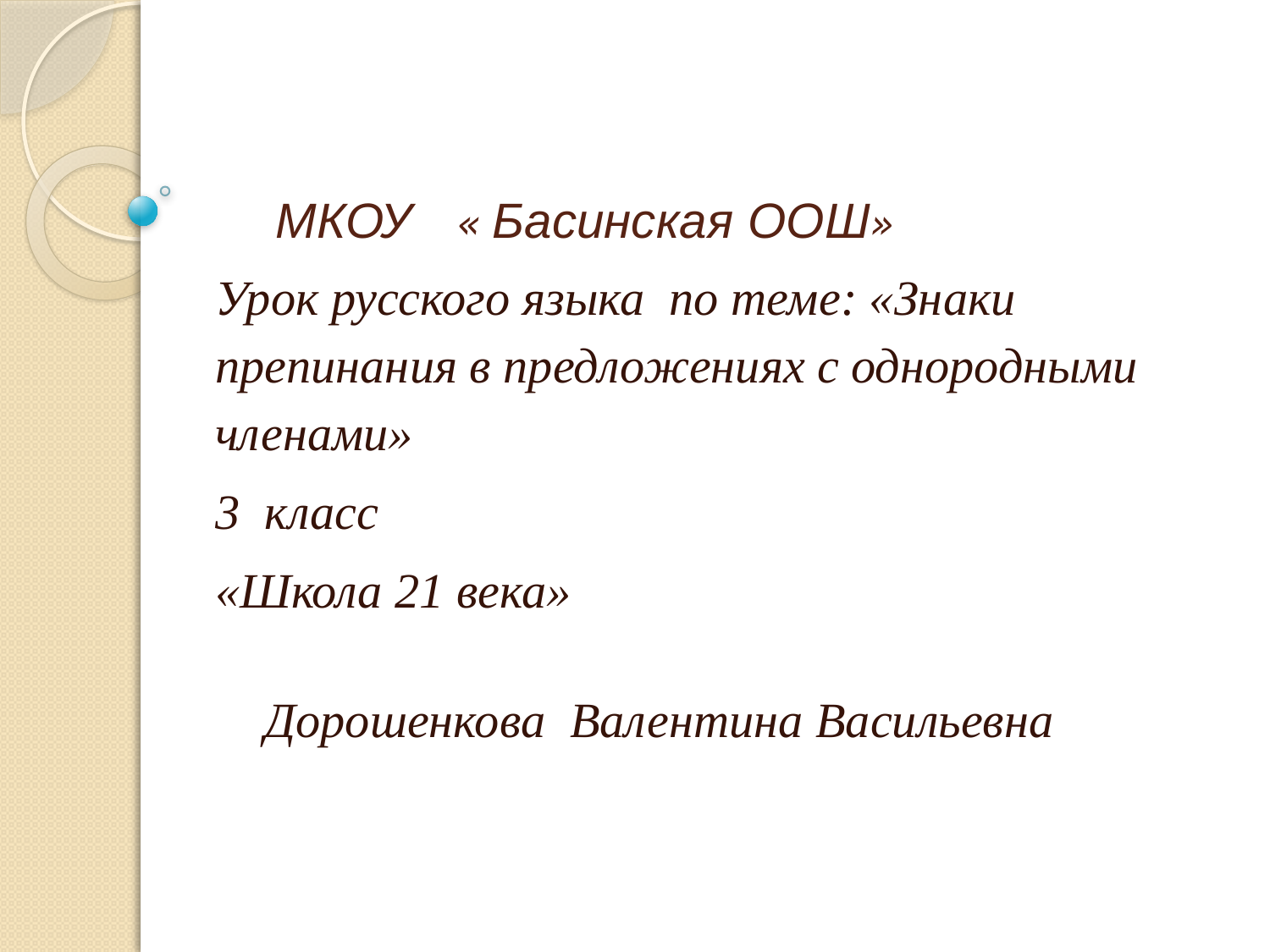

# МКОУ   « Басинская ООШ»
Урок русского языка  по теме: «Знаки препинания в предложениях с однородными членами»
3  класс
«Школа 21 века»

    Дорошенкова  Валентина Васильевна